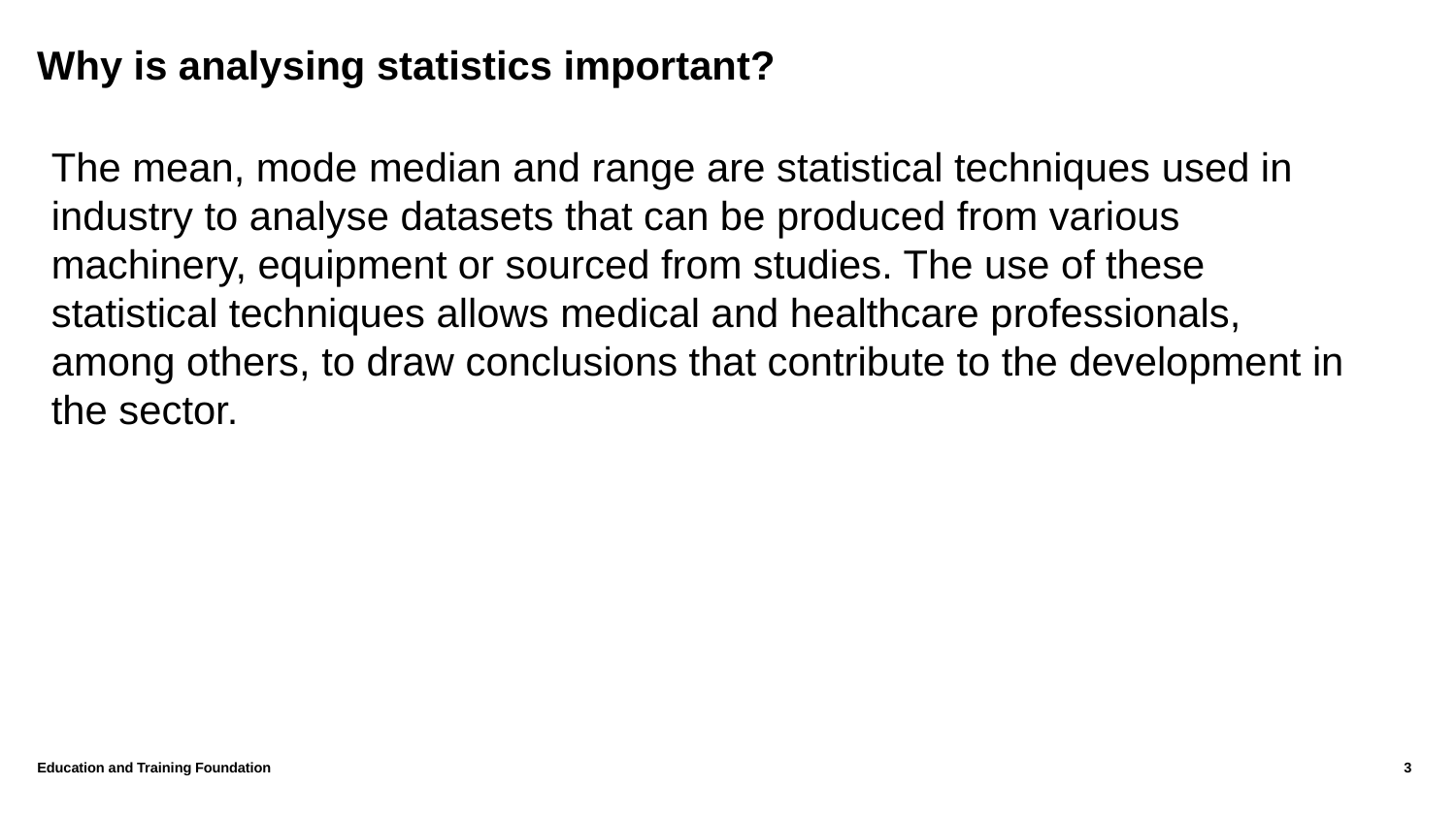

# Why is analysing statistics important?
The mean, mode median and range are statistical techniques used in industry to analyse datasets that can be produced from various machinery, equipment or sourced from studies. The use of these statistical techniques allows medical and healthcare professionals, among others, to draw conclusions that contribute to the development in the sector.
Education and Training Foundation
3